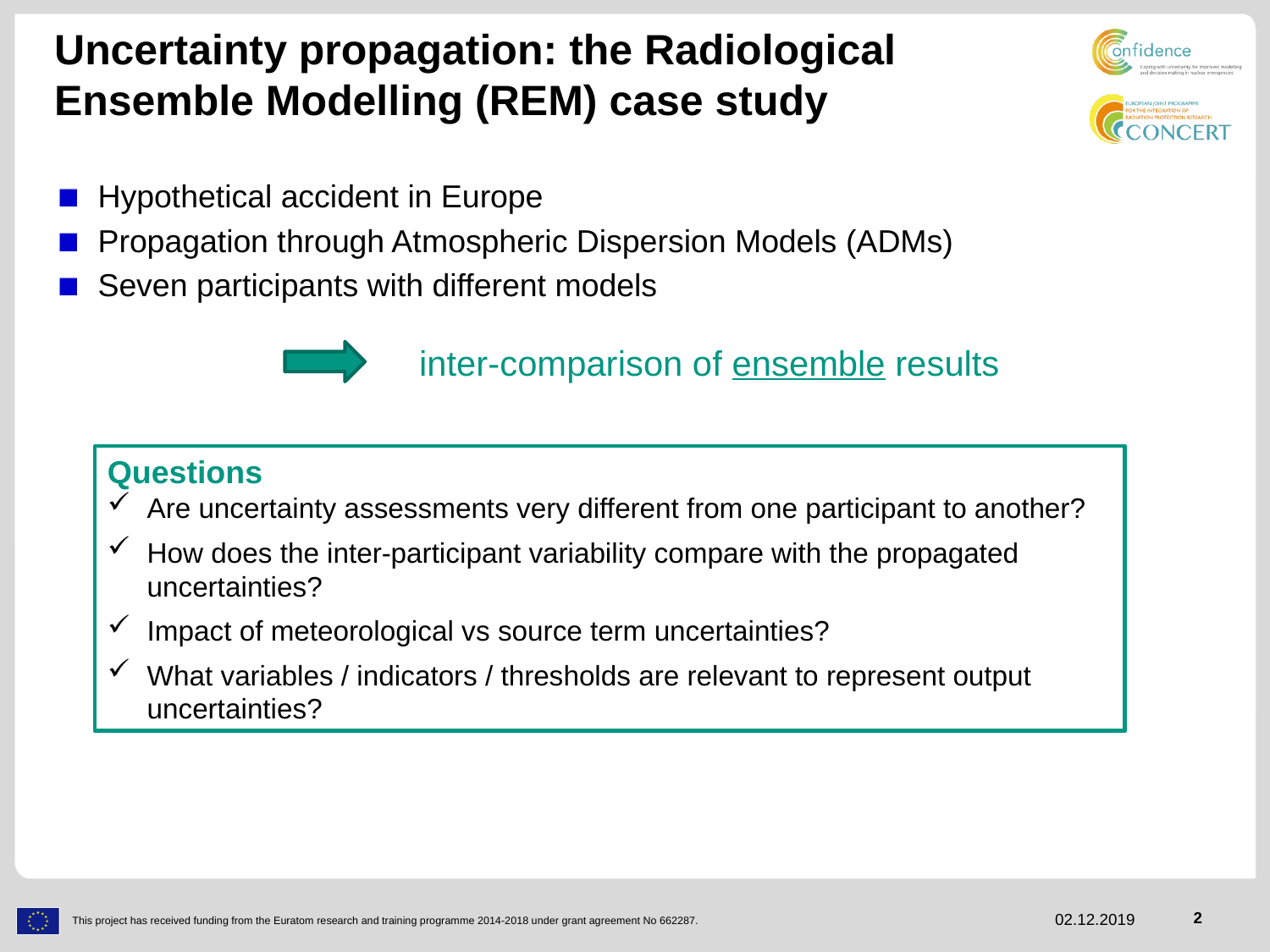

# Uncertainty propagation: the Radiological Ensemble Modelling (REM) case study
Hypothetical accident in Europe
Propagation through Atmospheric Dispersion Models (ADMs)
Seven participants with different models
inter-comparison of ensemble results

Questions
Are uncertainty assessments very different from one participant to another?
How does the inter-participant variability compare with the propagated uncertainties?
Impact of meteorological vs source term uncertainties?
What variables / indicators / thresholds are relevant to represent output uncertainties?